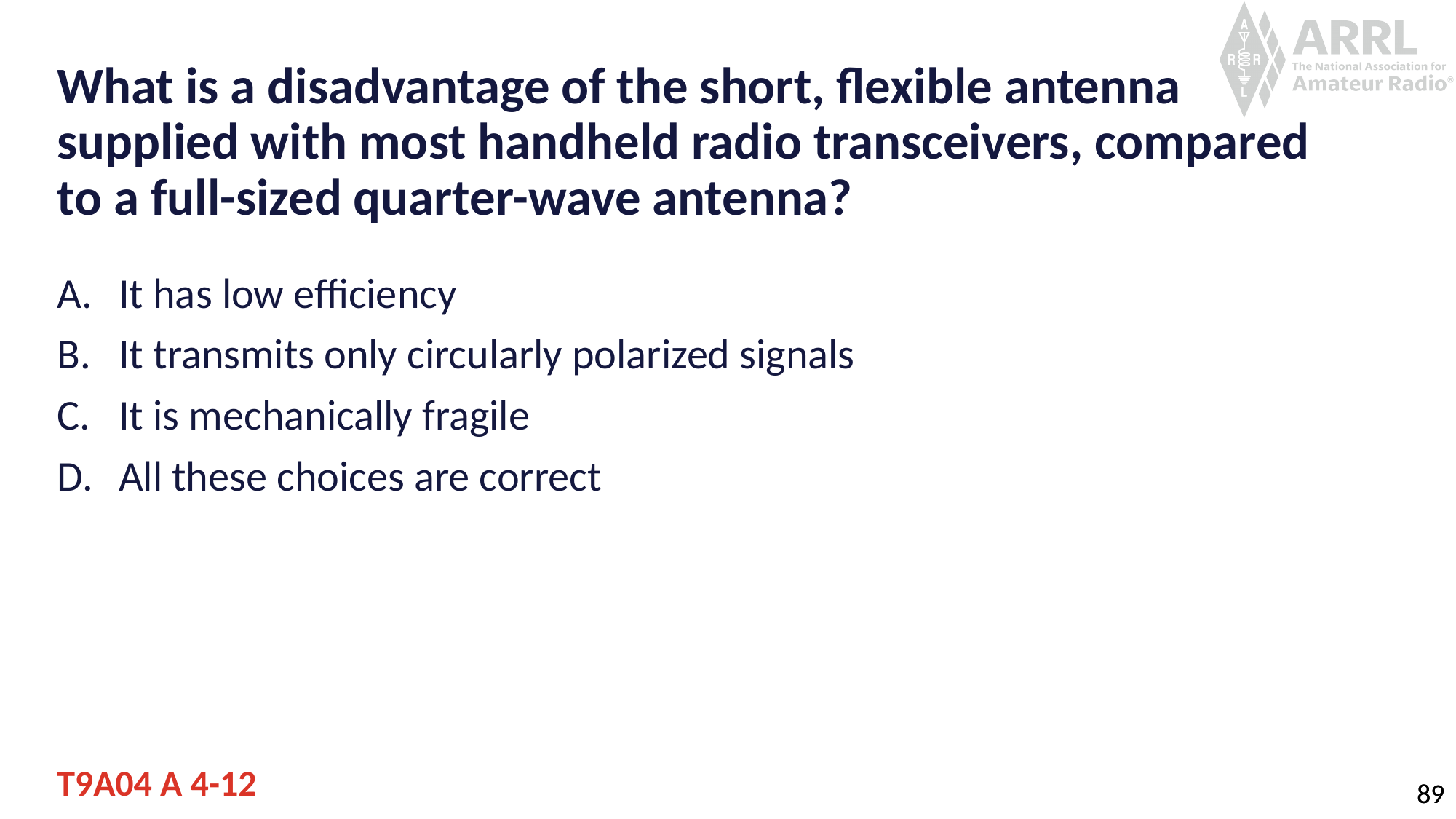

# What is a disadvantage of the short, flexible antenna supplied with most handheld radio transceivers, compared to a full-sized quarter-wave antenna?
It has low efficiency
It transmits only circularly polarized signals
It is mechanically fragile
All these choices are correct
T9A04 A 4-12